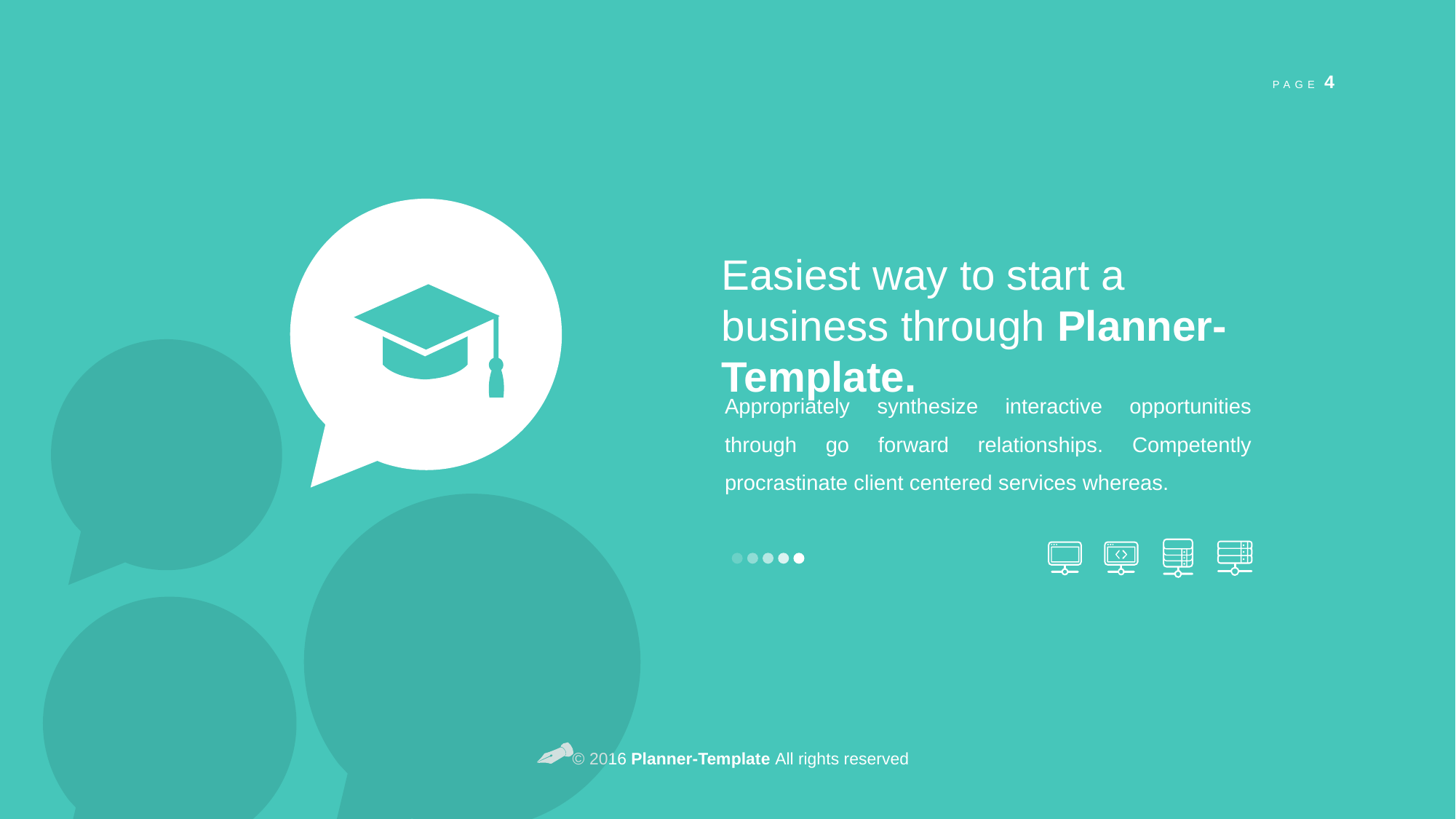

Easiest way to start a business through Planner-Template.

Appropriately synthesize interactive opportunities through go forward relationships. Competently procrastinate client centered services whereas.